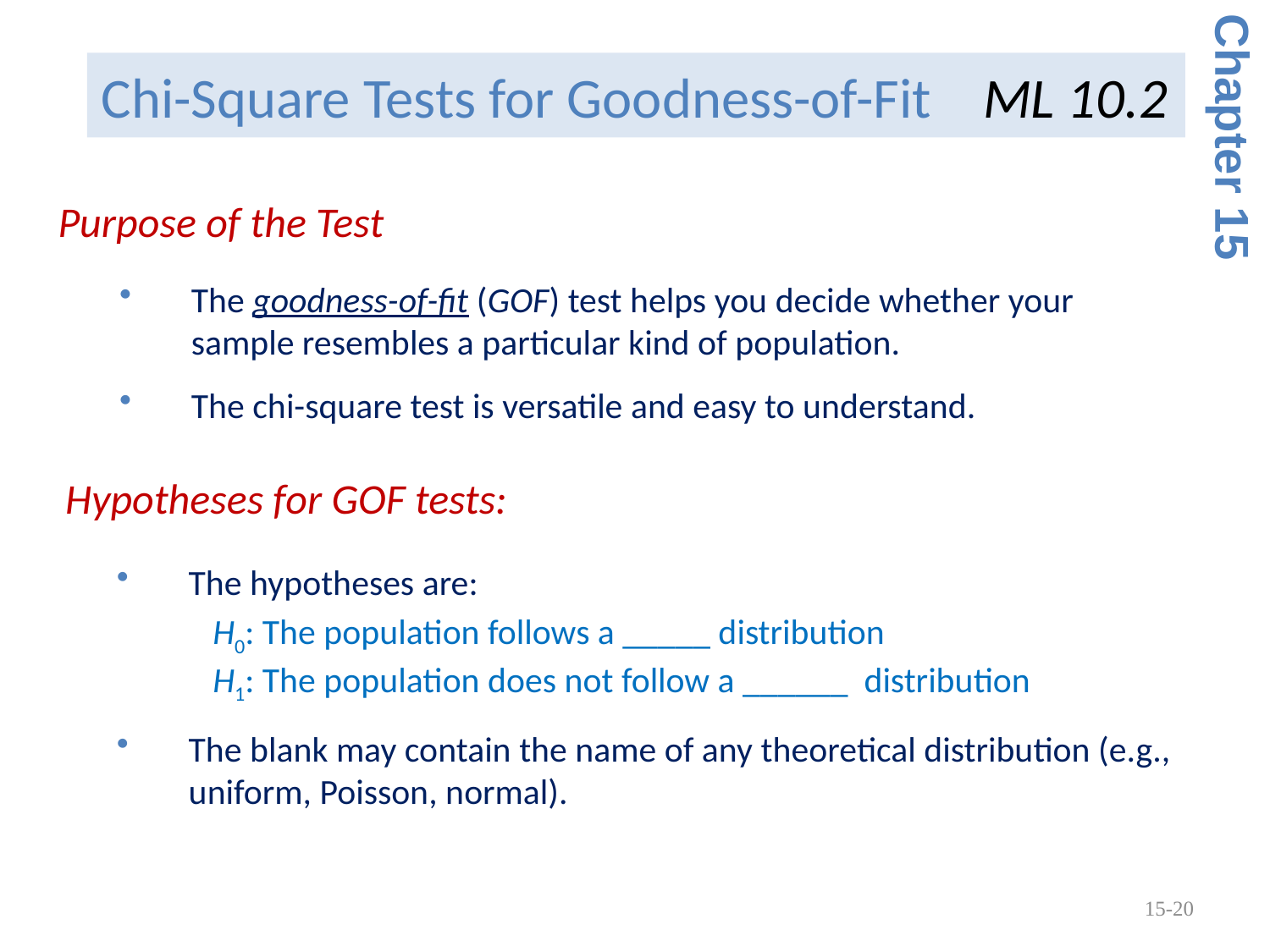

# Chi-Square Tests for Goodness-of-Fit    ML 10.2
Chapter 15
 Purpose of the Test
The goodness-of-fit (GOF) test helps you decide whether your sample resembles a particular kind of population.
The chi-square test is versatile and easy to understand.
 Hypotheses for GOF tests:
The hypotheses are:
	   H0: The population follows a _____ distribution
   H1: The population does not follow a ______  distribution
The blank may contain the name of any theoretical distribution (e.g., uniform, Poisson, normal).
15-20